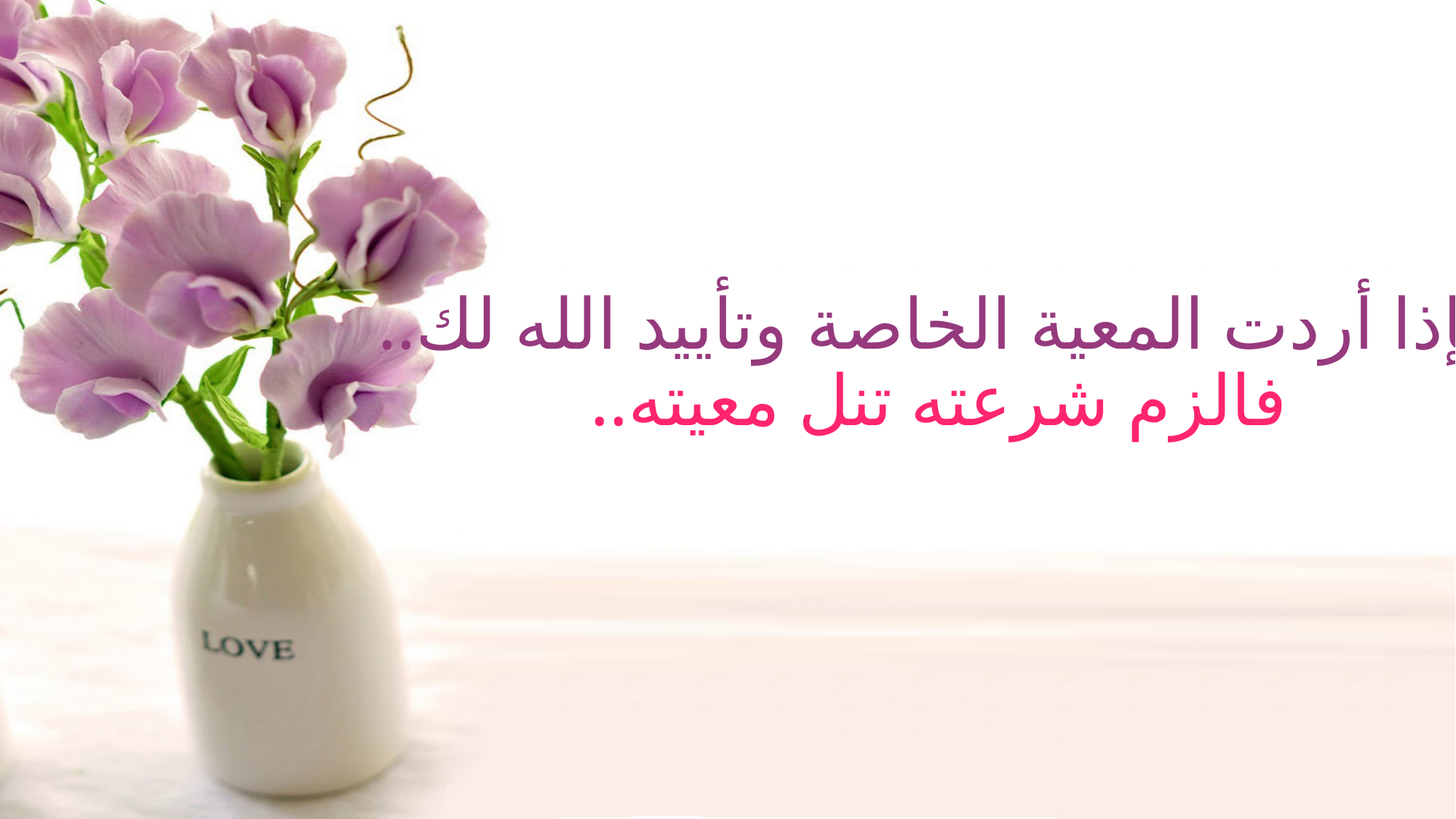

# فإذا أردت المعية الخاصة وتأييد الله لك.. فالزم شرعته تنل معيته..